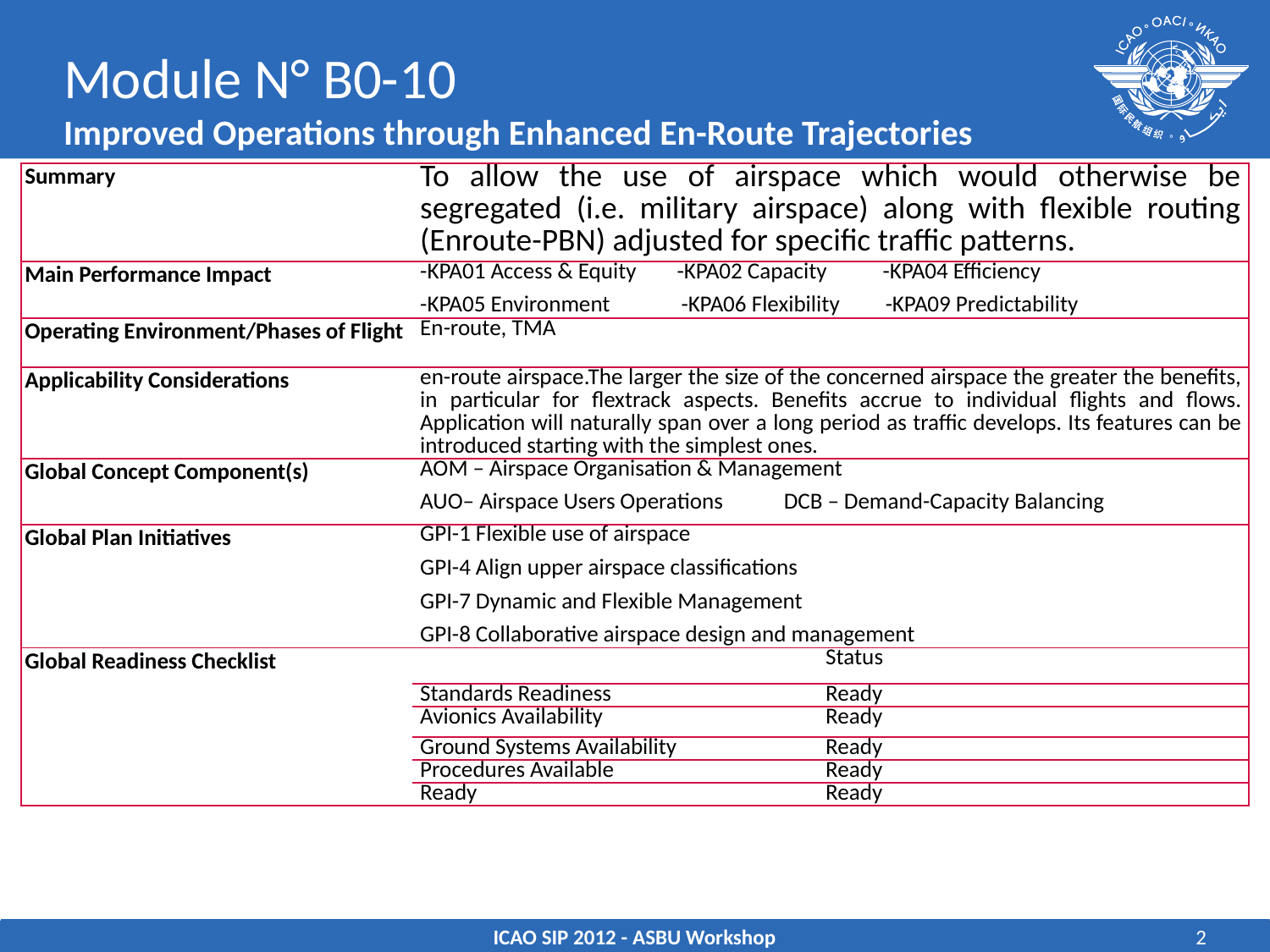

# Module N° B0-10 Improved Operations through Enhanced En-Route Trajectories
| Summary | To allow the use of airspace which would otherwise be segregated (i.e. military airspace) along with flexible routing (Enroute-PBN) adjusted for specific traffic patterns. |  |
| --- | --- | --- |
| Main Performance Impact | -KPA01 Access & Equity -KPA02 Capacity -KPA04 Efficiency -KPA05 Environment -KPA06 Flexibility -KPA09 Predictability |  |
| Operating Environment/Phases of Flight | En-route, TMA |  |
| Applicability Considerations | en-route airspace.The larger the size of the concerned airspace the greater the benefits, in particular for flextrack aspects. Benefits accrue to individual flights and flows. Application will naturally span over a long period as traffic develops. Its features can be introduced starting with the simplest ones. |  |
| Global Concept Component(s) | AOM – Airspace Organisation & Management AUO– Airspace Users Operations DCB – Demand-Capacity Balancing |  |
| Global Plan Initiatives | GPI-1 Flexible use of airspace GPI-4 Align upper airspace classifications GPI-7 Dynamic and Flexible Management GPI-8 Collaborative airspace design and management |  |
| Global Readiness Checklist |  | Status |
|  | Standards Readiness | Ready |
|  | Avionics Availability | Ready |
|  | Ground Systems Availability | Ready |
|  | Procedures Available | Ready |
|  | Ready | Ready |
ICAO SIP 2012 - ASBU Workshop
2